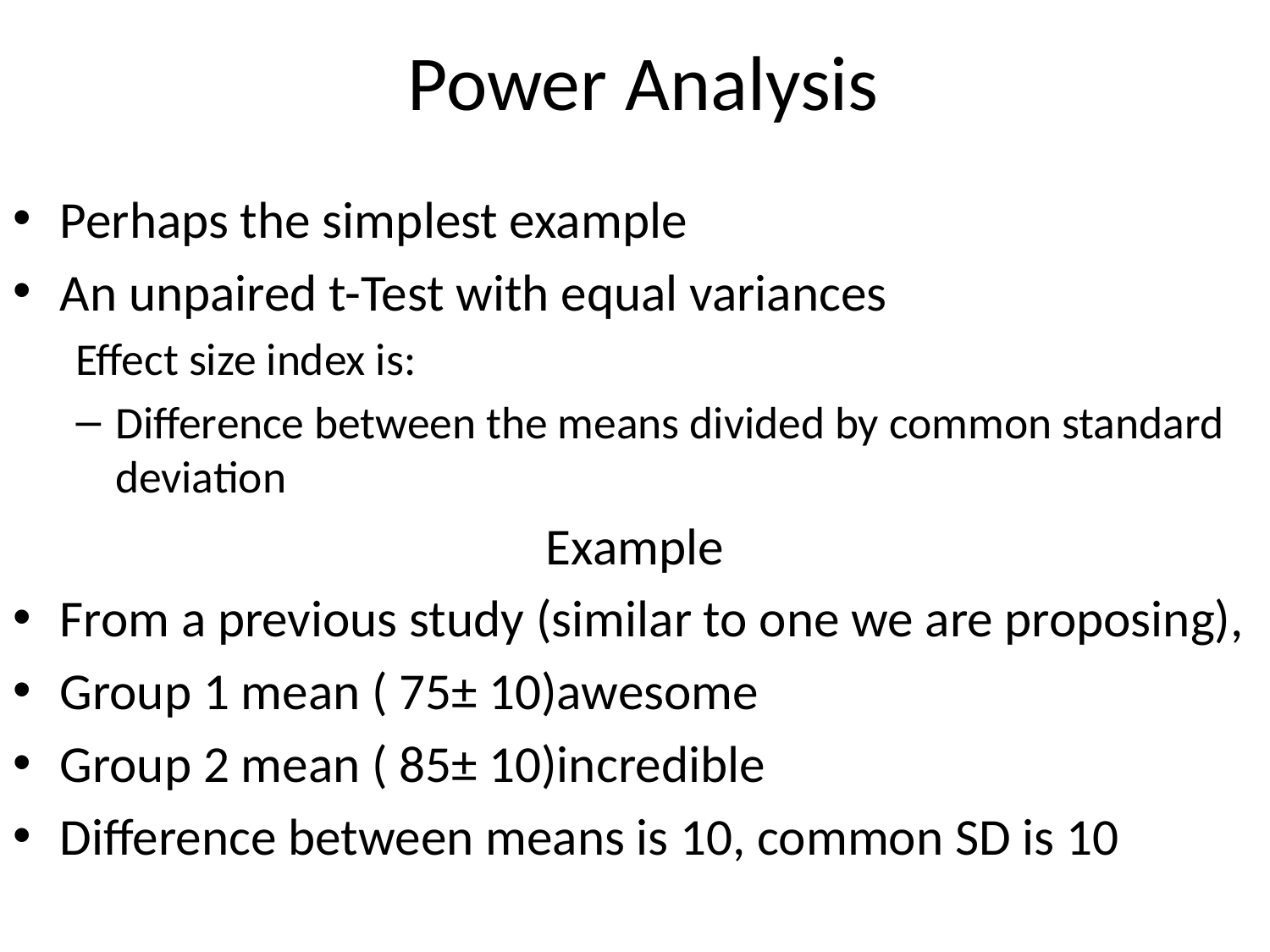

# Power Analysis
Perhaps the simplest example
An unpaired t-Test with equal variances
Effect size index is:
Difference between the means divided by common standard deviation
Example
From a previous study (similar to one we are proposing),
Group 1 mean ( 75± 10)awesome
Group 2 mean ( 85± 10)incredible
Difference between means is 10, common SD is 10